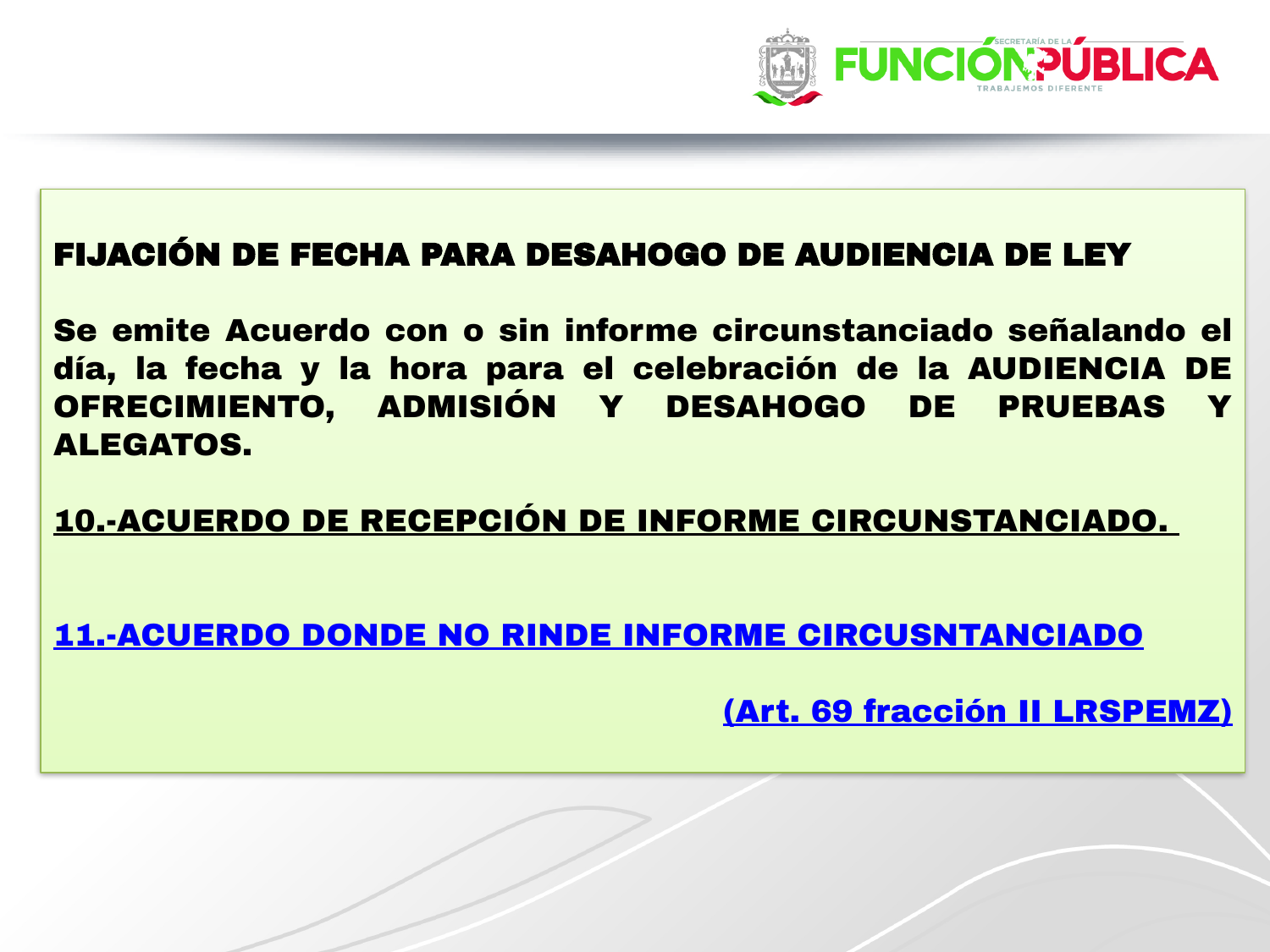

FIJACIÓN DE FECHA PARA DESAHOGO DE AUDIENCIA DE LEY

Se emite Acuerdo con o sin informe circunstanciado señalando el día, la fecha y la hora para el celebración de la AUDIENCIA DE OFRECIMIENTO, ADMISIÓN Y DESAHOGO DE PRUEBAS Y ALEGATOS.

10.-ACUERDO DE RECEPCIÓN DE INFORME CIRCUNSTANCIADO.

11.-ACUERDO DONDE NO RINDE INFORME CIRCUSNTANCIADO

(Art. 69 fracción II LRSPEMZ)